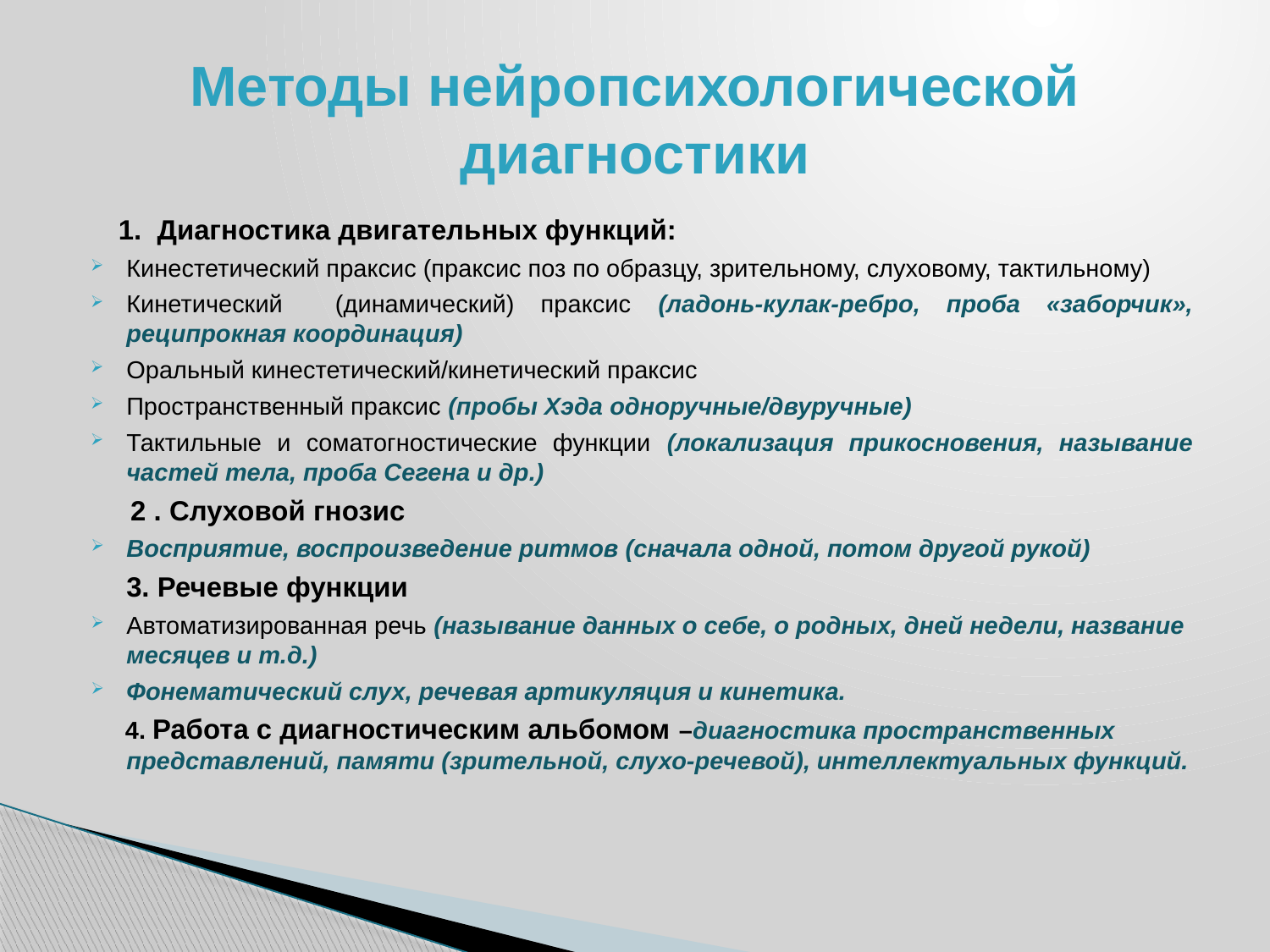

# Методы нейропсихологической диагностики
    1.  Диагностика двигательных функций:
Кинестетический праксис (праксис поз по образцу, зрительному, слуховому, тактильному)
Кинетический  (динамический) праксис (ладонь-кулак-ребро, проба «заборчик», реципрокная координация)
Оральный кинестетический/кинетический праксис
Пространственный праксис (пробы Хэда одноручные/двуручные)
Тактильные и соматогностические функции (локализация прикосновения, называние частей тела, проба Сегена и др.)
     2 . Слуховой гнозис
Восприятие, воспроизведение ритмов (сначала одной, потом другой рукой)
	3. Речевые функции
Автоматизированная речь (называние данных о себе, о родных, дней недели, название месяцев и т.д.)
Фонематический слух, речевая артикуляция и кинетика.
     4. Работа с диагностическим альбомом –диагностика пространственных представлений, памяти (зрительной, слухо-речевой), интеллектуальных функций.